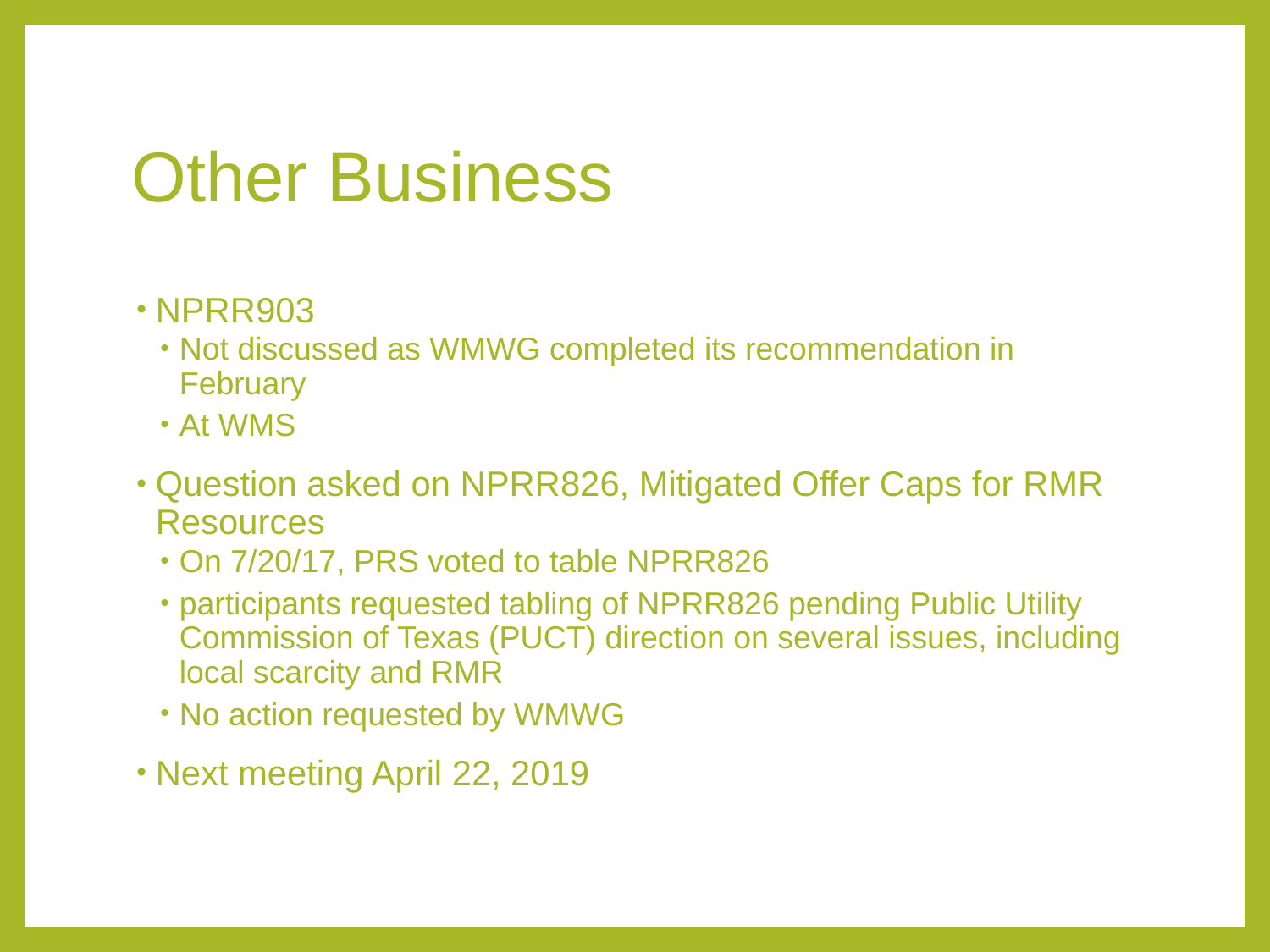

# Other Business
NPRR903
Not discussed as WMWG completed its recommendation in February
At WMS
Question asked on NPRR826, Mitigated Offer Caps for RMR Resources
On 7/20/17, PRS voted to table NPRR826
participants requested tabling of NPRR826 pending Public Utility Commission of Texas (PUCT) direction on several issues, including local scarcity and RMR
No action requested by WMWG
Next meeting April 22, 2019